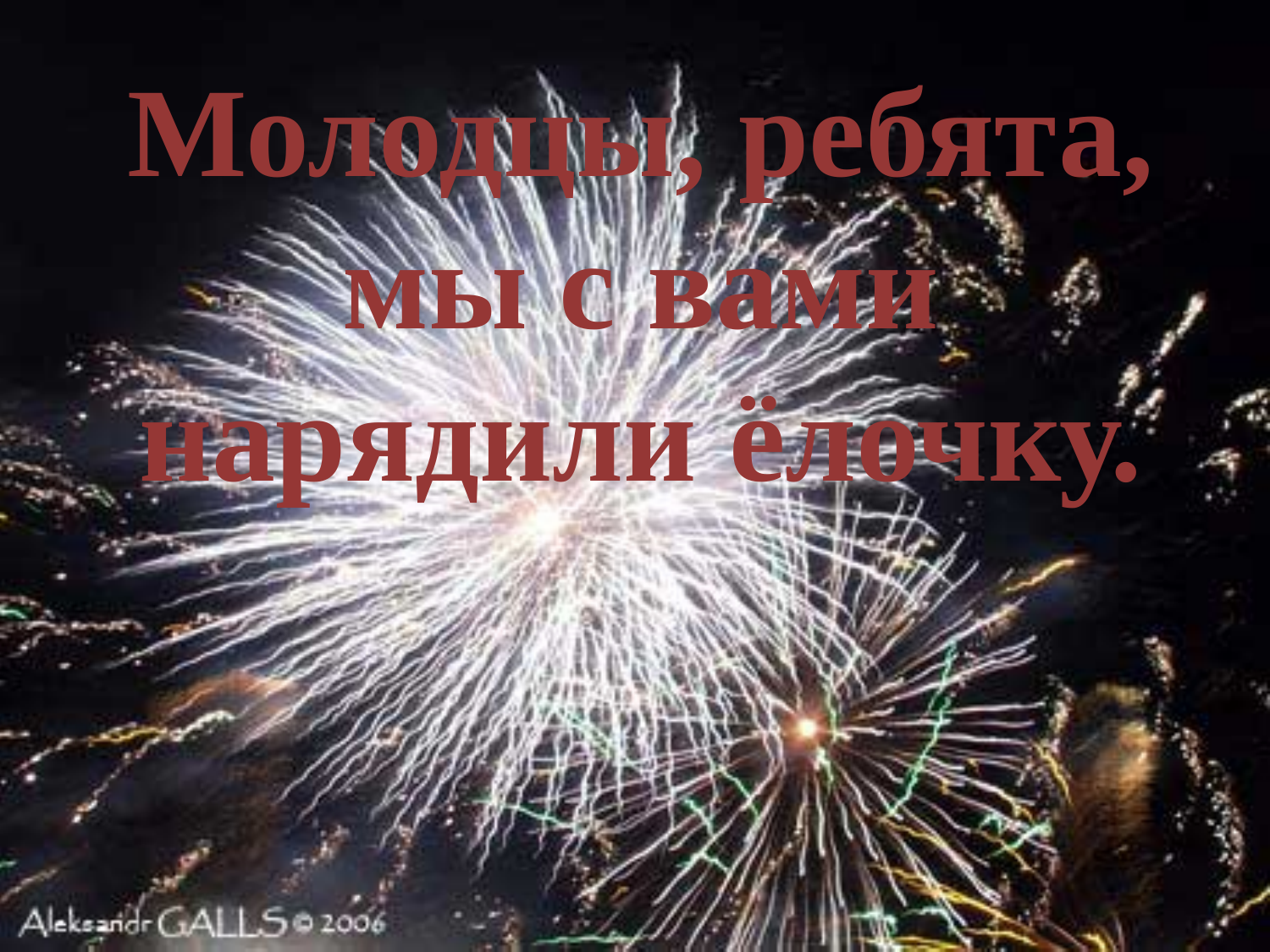

# Молодцы, ребята, мы с вами нарядили ёлочку.